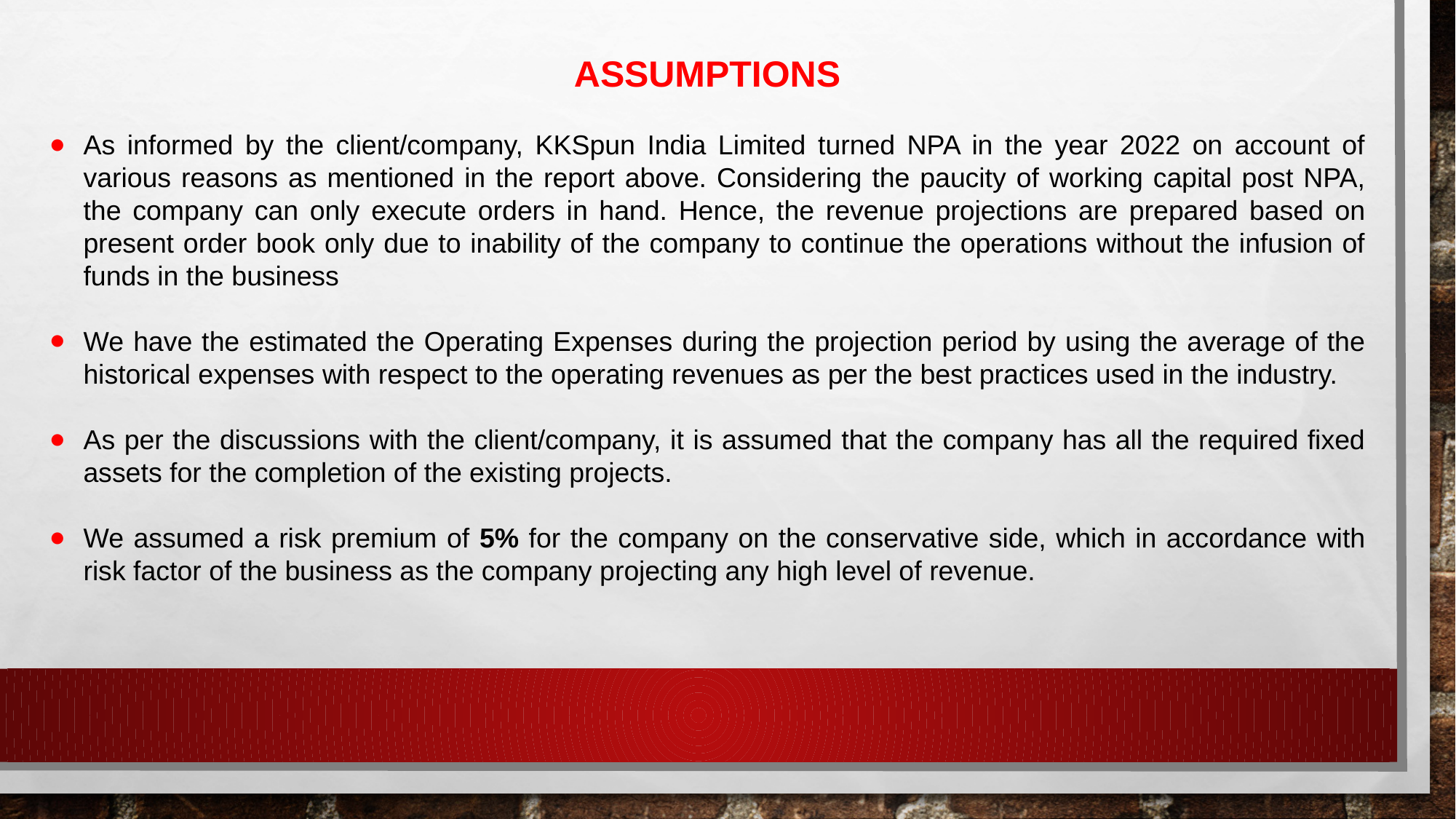

ASSUMPTIONS

As informed by the client/company, KKSpun India Limited turned NPA in the year 2022 on account of various reasons as mentioned in the report above. Considering the paucity of working capital post NPA, the company can only execute orders in hand. Hence, the revenue projections are prepared based on present order book only due to inability of the company to continue the operations without the infusion of funds in the business

We have the estimated the Operating Expenses during the projection period by using the average of the historical expenses with respect to the operating revenues as per the best practices used in the industry.

As per the discussions with the client/company, it is assumed that the company has all the required fixed assets for the completion of the existing projects.

We assumed a risk premium of 5% for the company on the conservative side, which in accordance with risk factor of the business as the company projecting any high level of revenue.